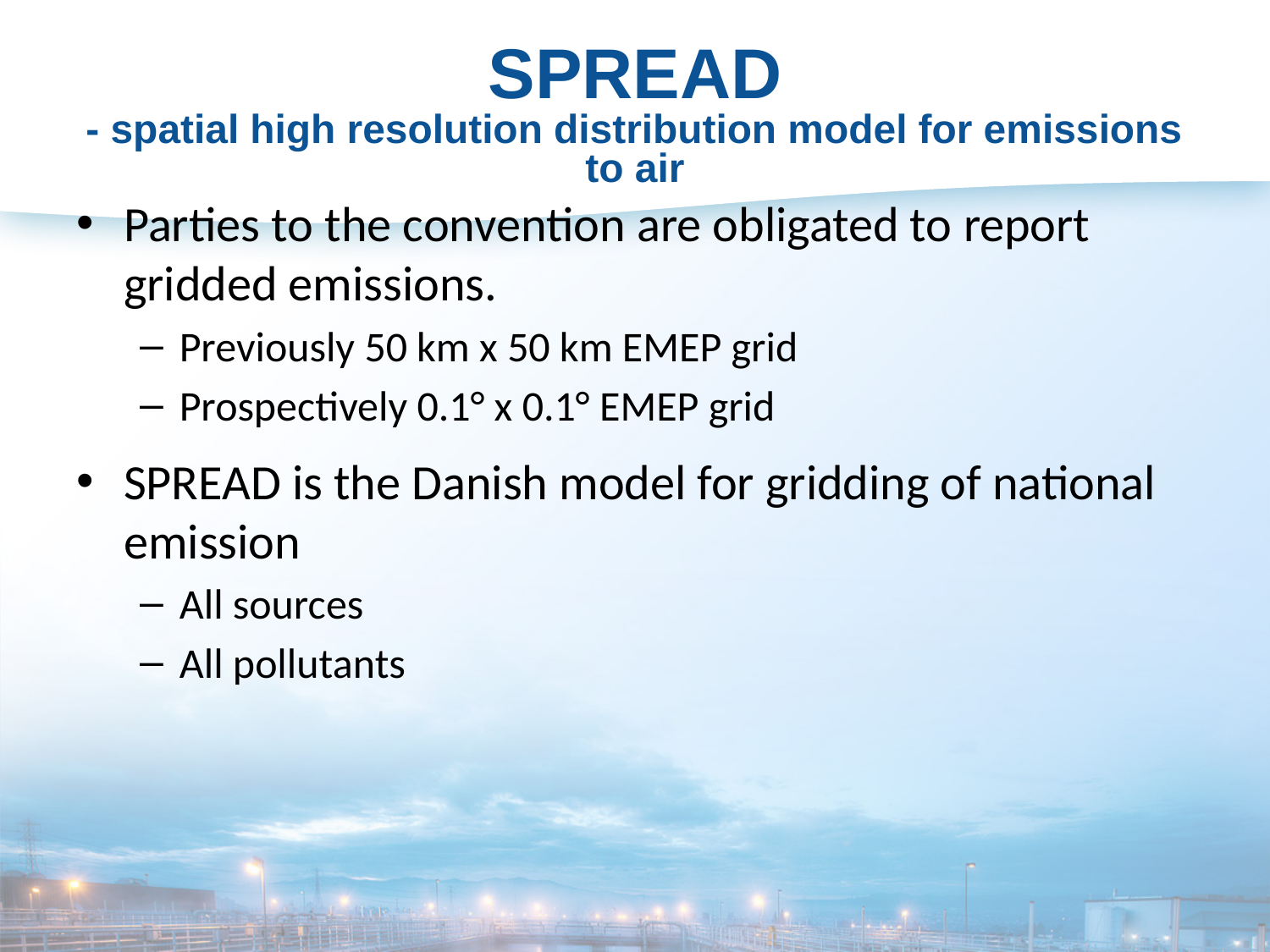

# SPREAD - spatial high resolution distribution model for emissions to air
Parties to the convention are obligated to report gridded emissions.
Previously 50 km x 50 km EMEP grid
Prospectively 0.1° x 0.1° EMEP grid
SPREAD is the Danish model for gridding of national emission
All sources
All pollutants